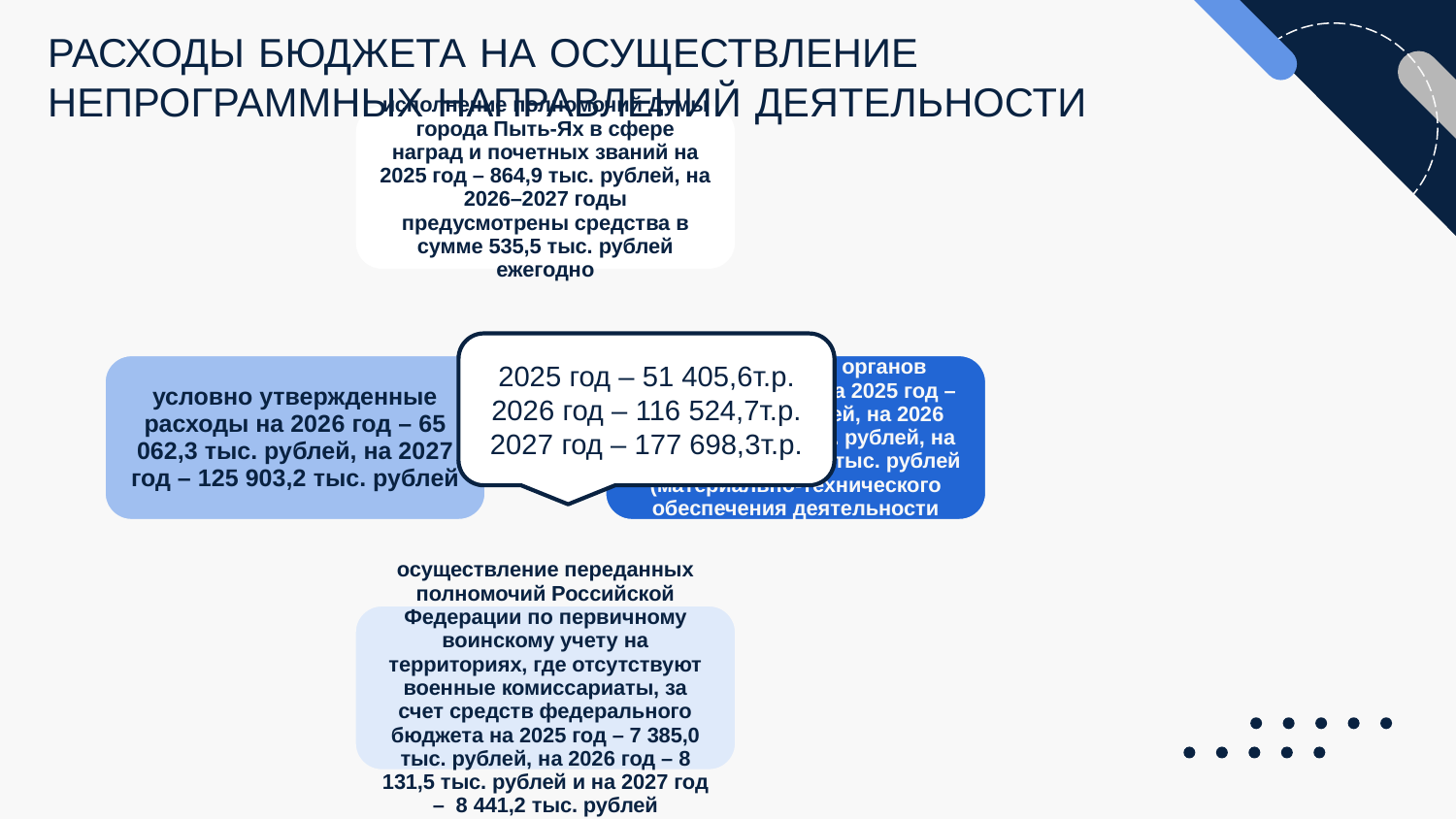

# РАСХОДЫ БЮДЖЕТА НА ОСУЩЕСТВЛЕНИЕ НЕПРОГРАММНЫХ НАПРАВЛЕНИЙ ДЕЯТЕЛЬНОСТИ
осуществление переданных полномочий Российской Федерации по первичному воинскому учету на территориях, где отсутствуют военные комиссариаты, за счет средств федерального бюджета на 2025 год – 7 385,0 тыс. рублей, на 2026 год – 8 131,5 тыс. рублей и на 2027 год –  8 441,2 тыс. рублей
условно утвержденные расходы на 2026 год – 65 062,3 тыс. рублей, на 2027 год – 125 903,2 тыс. рублей
2025 год – 51 405,6т.р.
2026 год – 116 524,7т.р.
2027 год – 177 698,3т.р.